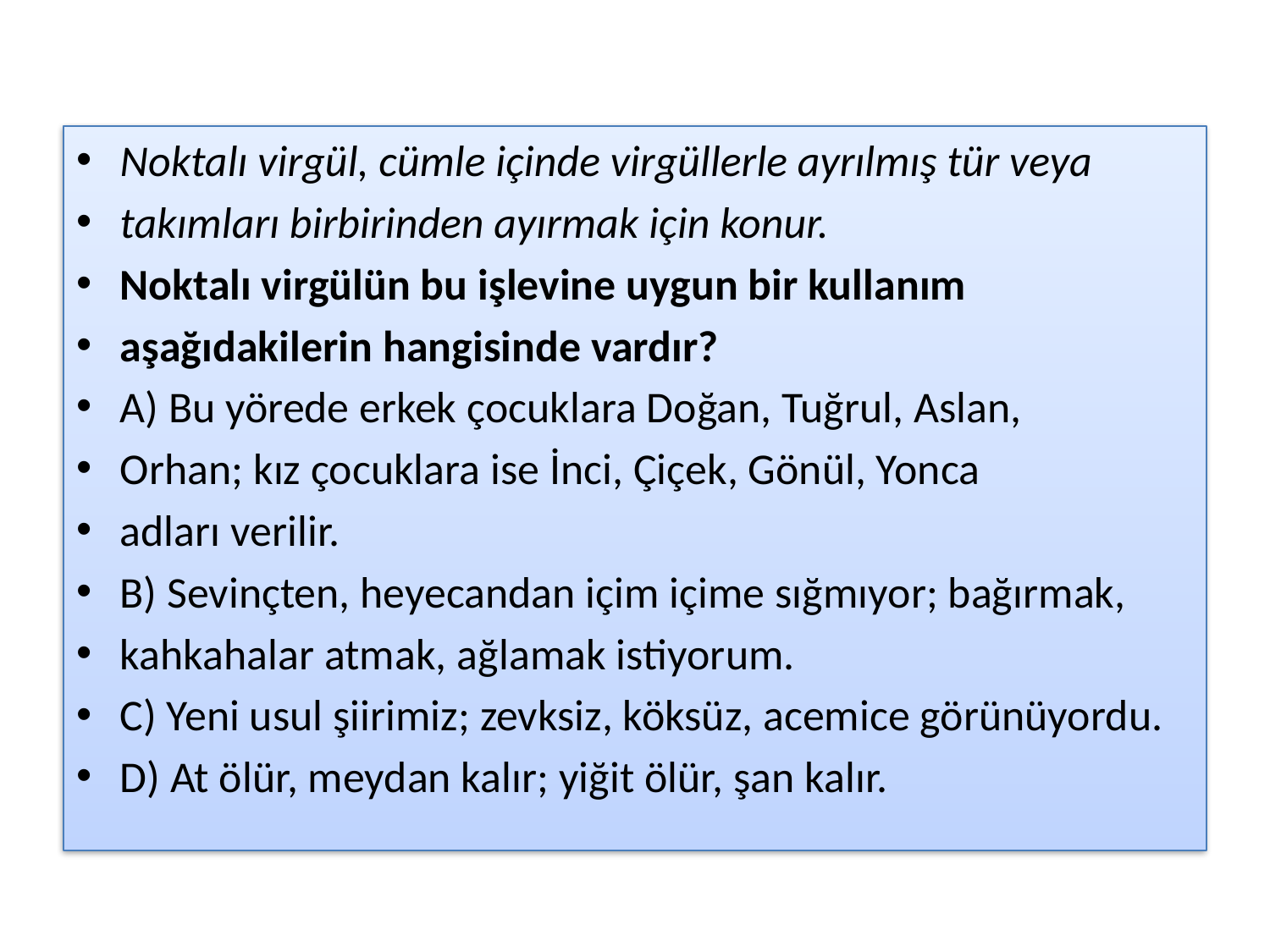

#
Noktalı virgül, cümle içinde virgüllerle ayrılmış tür veya
takımları birbirinden ayırmak için konur.
Noktalı virgülün bu işlevine uygun bir kullanım
aşağıdakilerin hangisinde vardır?
A) Bu yörede erkek çocuklara Doğan, Tuğrul, Aslan,
Orhan; kız çocuklara ise İnci, Çiçek, Gönül, Yonca
adları verilir.
B) Sevinçten, heyecandan içim içime sığmıyor; bağırmak,
kahkahalar atmak, ağlamak istiyorum.
C) Yeni usul şiirimiz; zevksiz, köksüz, acemice görünüyordu.
D) At ölür, meydan kalır; yiğit ölür, şan kalır.